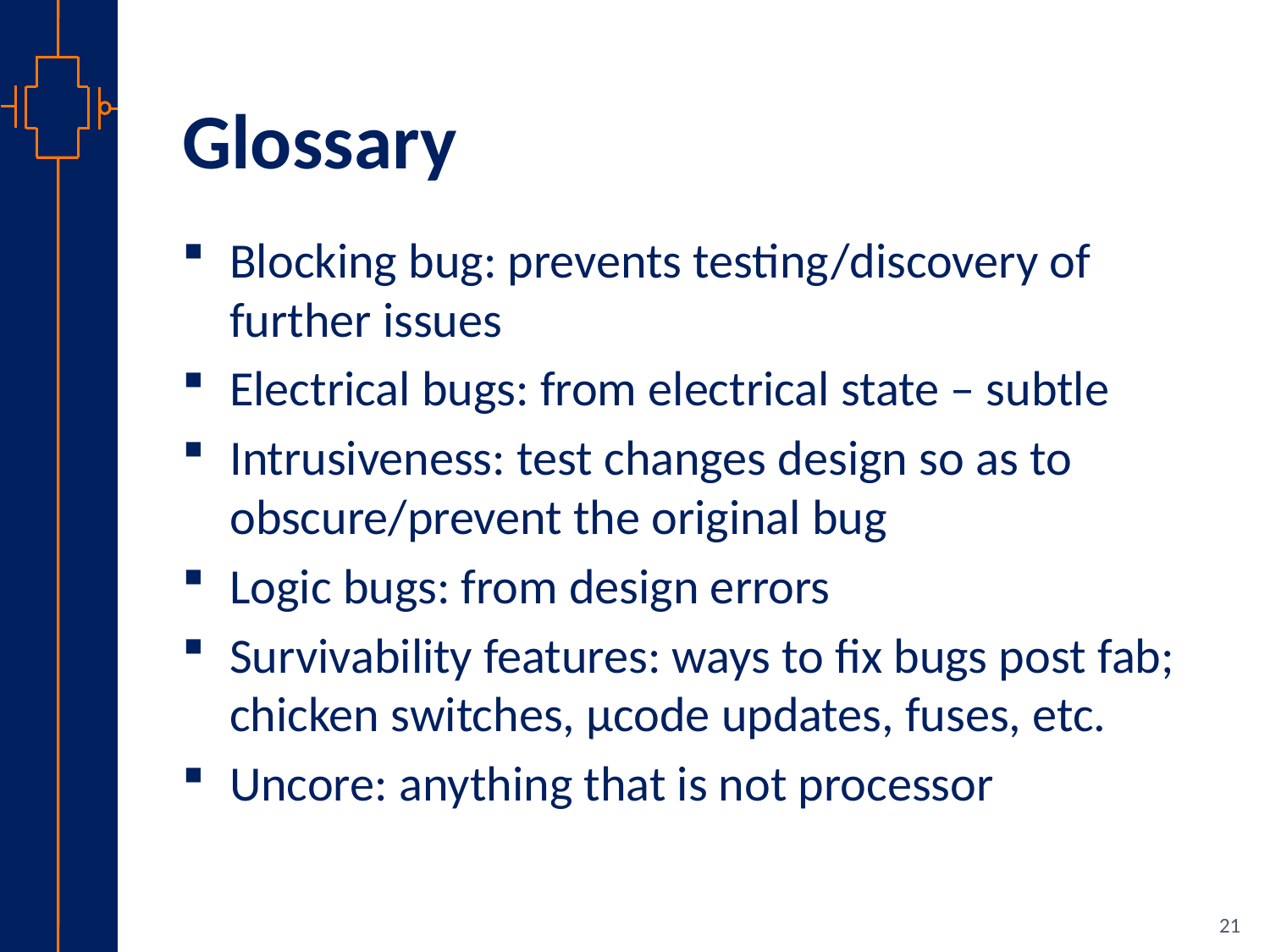

# Glossary
Blocking bug: prevents testing/discovery of further issues
Electrical bugs: from electrical state – subtle
Intrusiveness: test changes design so as to obscure/prevent the original bug
Logic bugs: from design errors
Survivability features: ways to fix bugs post fab; chicken switches, µcode updates, fuses, etc.
Uncore: anything that is not processor

21